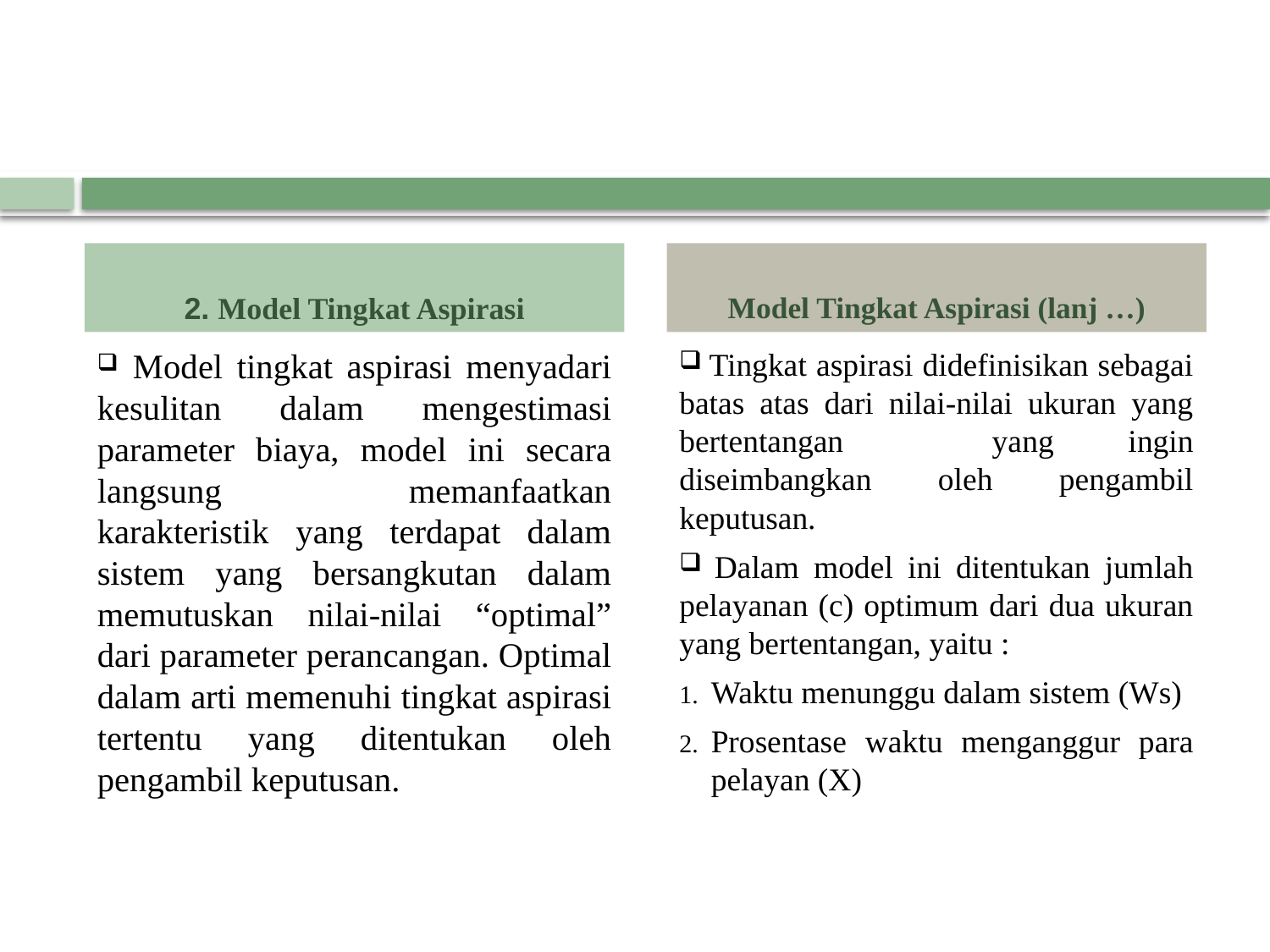

2. Model Tingkat Aspirasi

Model Tingkat Aspirasi (lanj …)

   Model tingkat aspirasi menyadari kesulitan dalam mengestimasi parameter biaya, model ini secara langsung memanfaatkan karakteristik yang terdapat dalam sistem yang bersangkutan dalam memutuskan nilai-nilai “optimal” dari parameter perancangan. Optimal dalam arti memenuhi tingkat aspirasi tertentu yang ditentukan oleh pengambil keputusan.
 Tingkat aspirasi didefinisikan sebagai batas atas dari nilai-nilai ukuran yang bertentangan  yang ingin diseimbangkan oleh pengambil keputusan.
 Dalam model ini ditentukan jumlah pelayanan (c) optimum dari dua ukuran yang bertentangan, yaitu :
Waktu menunggu dalam sistem (Ws)
Prosentase waktu menganggur para pelayan (X)